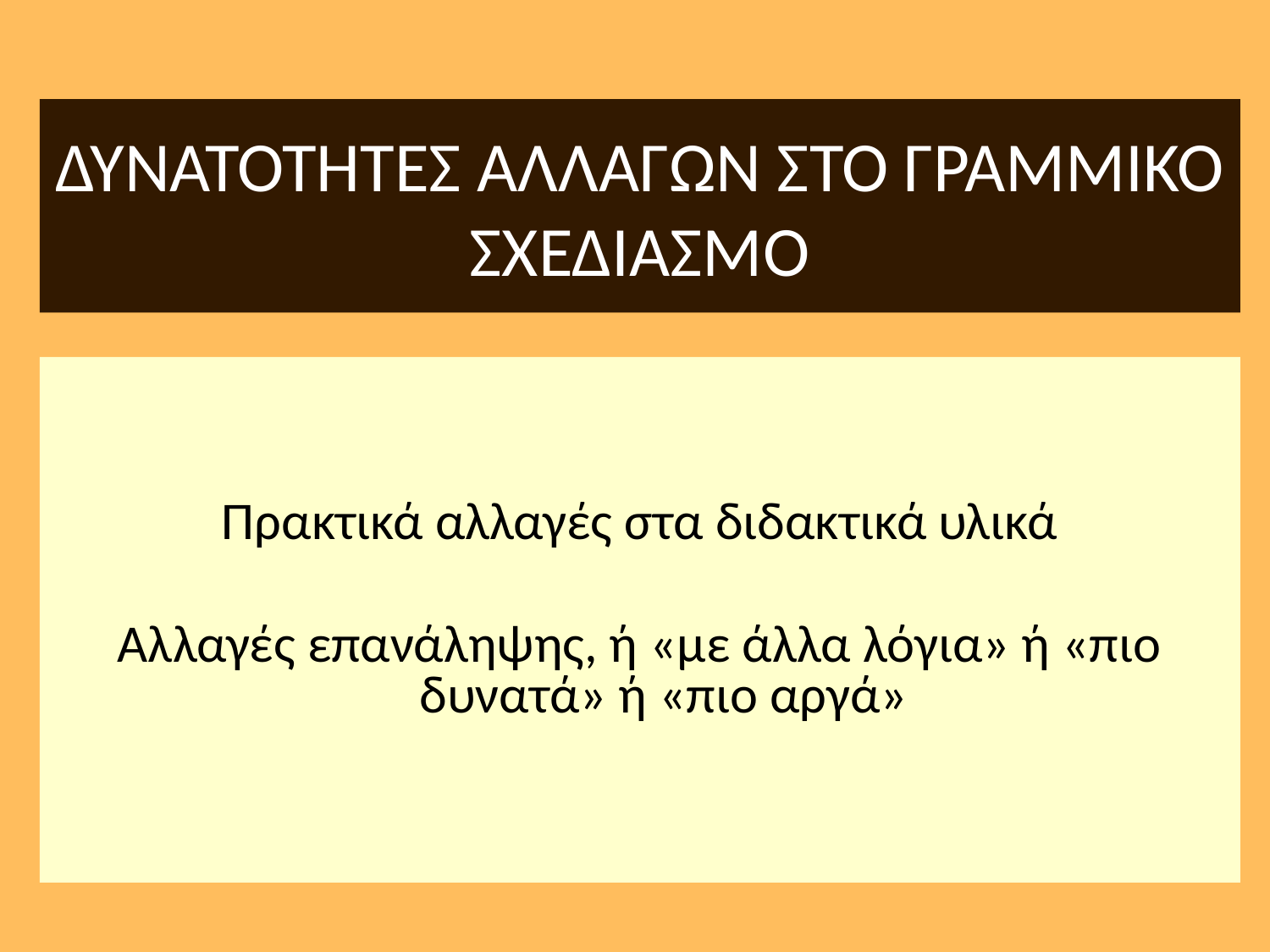

# ΔΥΝΑΤΟΤΗΤΕΣ ΑΛΛΑΓΩΝ ΣΤΟ ΓΡΑΜΜΙΚΟ ΣΧΕΔΙΑΣΜΟ

Πρακτικά αλλαγές στα διδακτικά υλικά

Αλλαγές επανάληψης, ή «με άλλα λόγια» ή «πιο δυνατά» ή «πιο αργά»